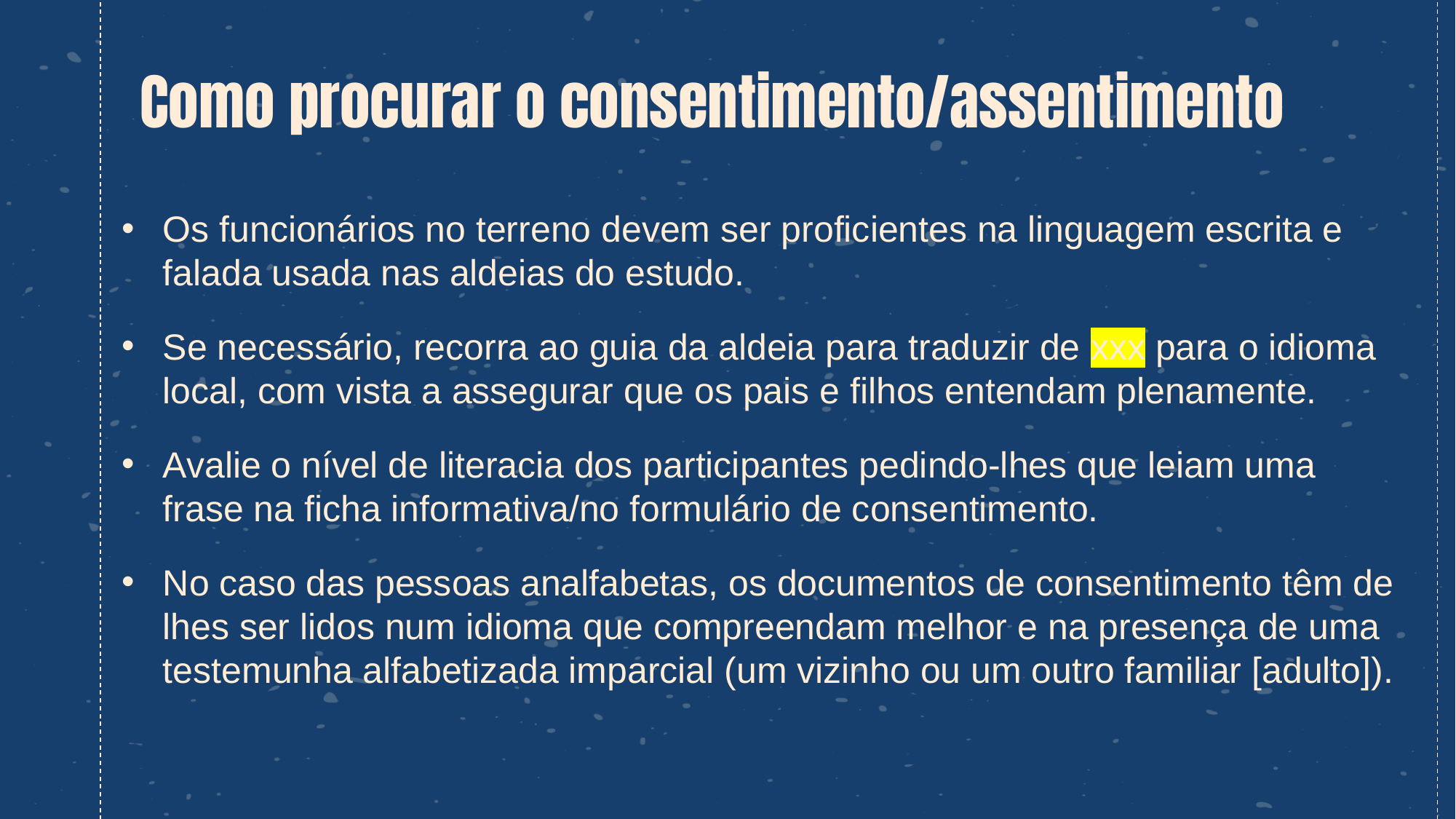

# Como procurar o consentimento/assentimento
Os funcionários no terreno devem ser proficientes na linguagem escrita e falada usada nas aldeias do estudo.
Se necessário, recorra ao guia da aldeia para traduzir de xxx para o idioma local, com vista a assegurar que os pais e filhos entendam plenamente.
Avalie o nível de literacia dos participantes pedindo-lhes que leiam uma frase na ficha informativa/no formulário de consentimento.
No caso das pessoas analfabetas, os documentos de consentimento têm de lhes ser lidos num idioma que compreendam melhor e na presença de uma testemunha alfabetizada imparcial (um vizinho ou um outro familiar [adulto]).